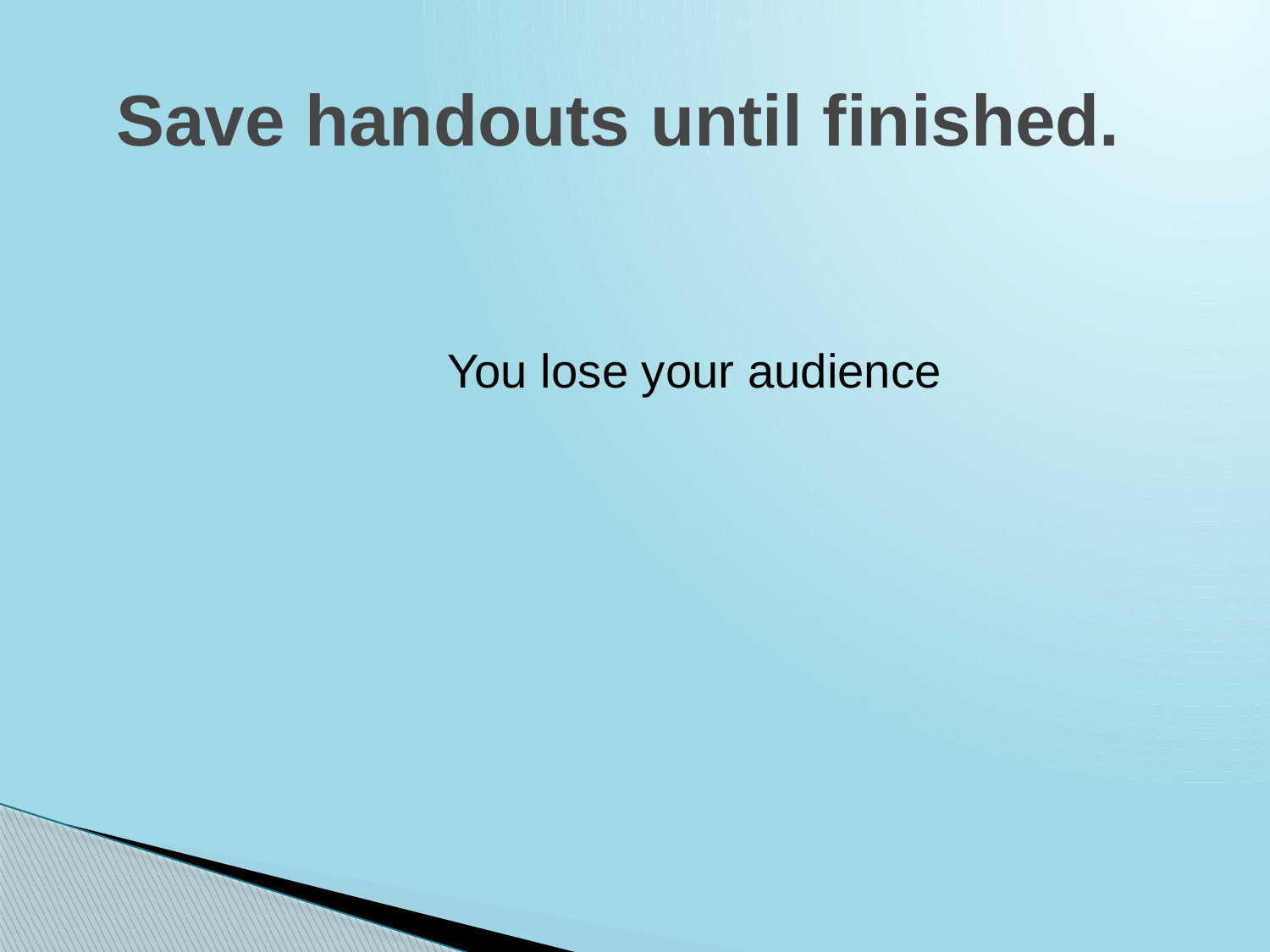

# Save handouts until finished.

			     You lose your audience